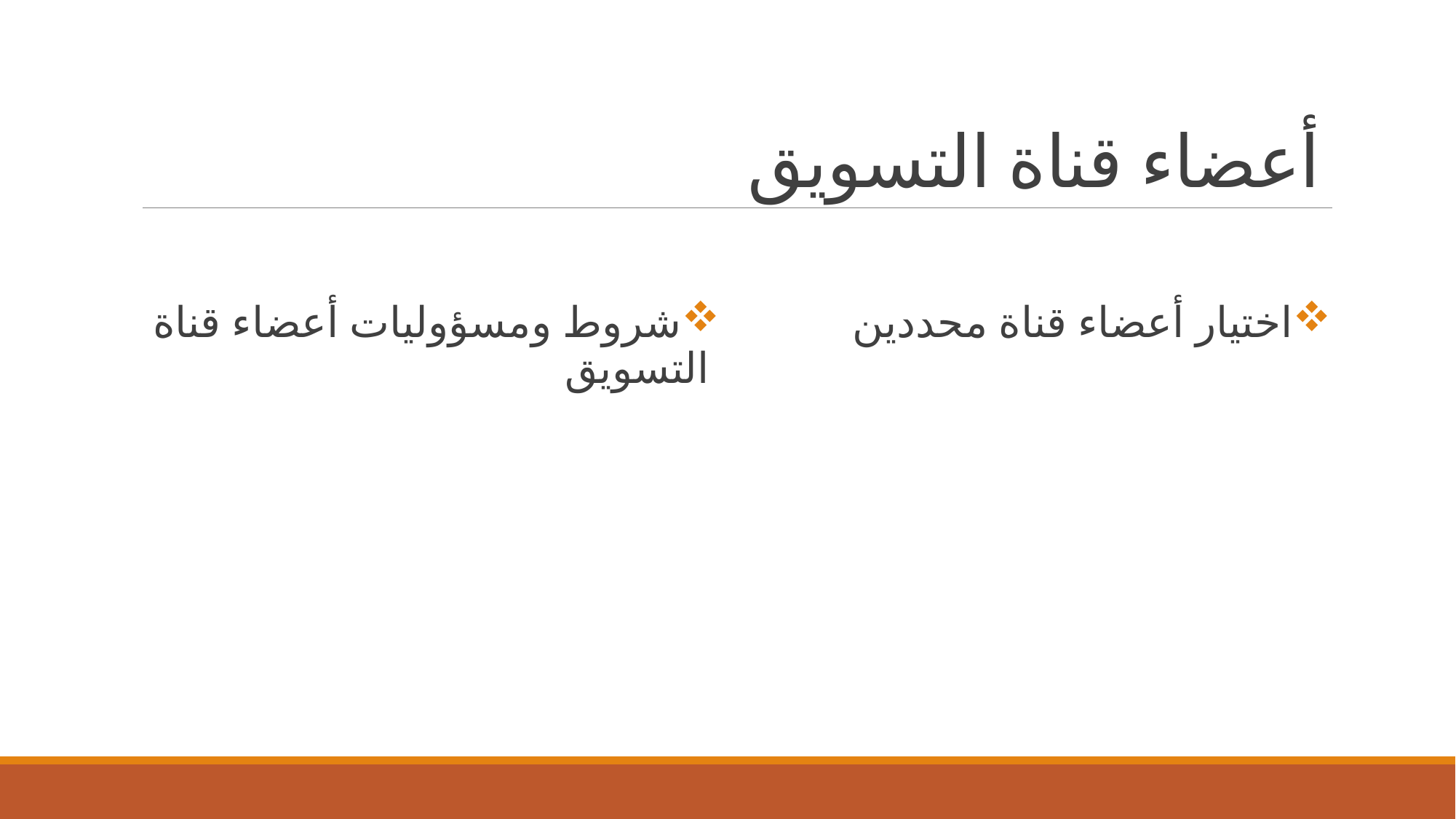

# أعضاء قناة التسويق
شروط ومسؤوليات أعضاء قناة التسويق
اختيار أعضاء قناة محددين